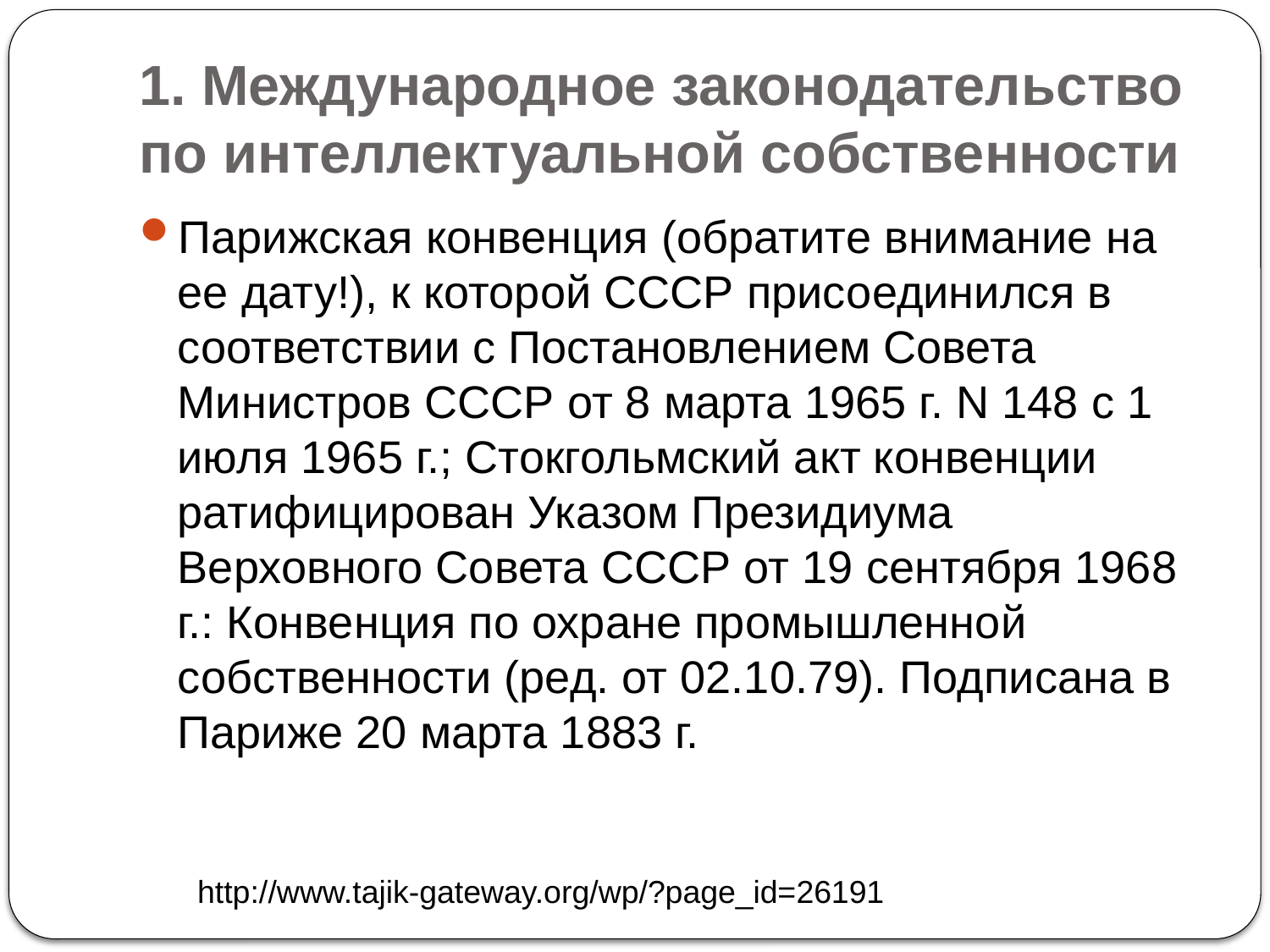

# 1. Международное законодательство по интеллектуальной собственности
Парижская конвенция (обратите внимание на ее дату!), к которой СССР присоединился в соответствии с Постановлением Совета Министров СССР от 8 марта 1965 г. N 148 с 1 июля 1965 г.; Стокгольмский акт конвенции ратифицирован Указом Президиума Верховного Совета СССР от 19 сентября 1968 г.: Конвенция по охране промышленной собственности (ред. от 02.10.79). Подписана в Париже 20 марта 1883 г.
http://www.tajik-gateway.org/wp/?page_id=26191